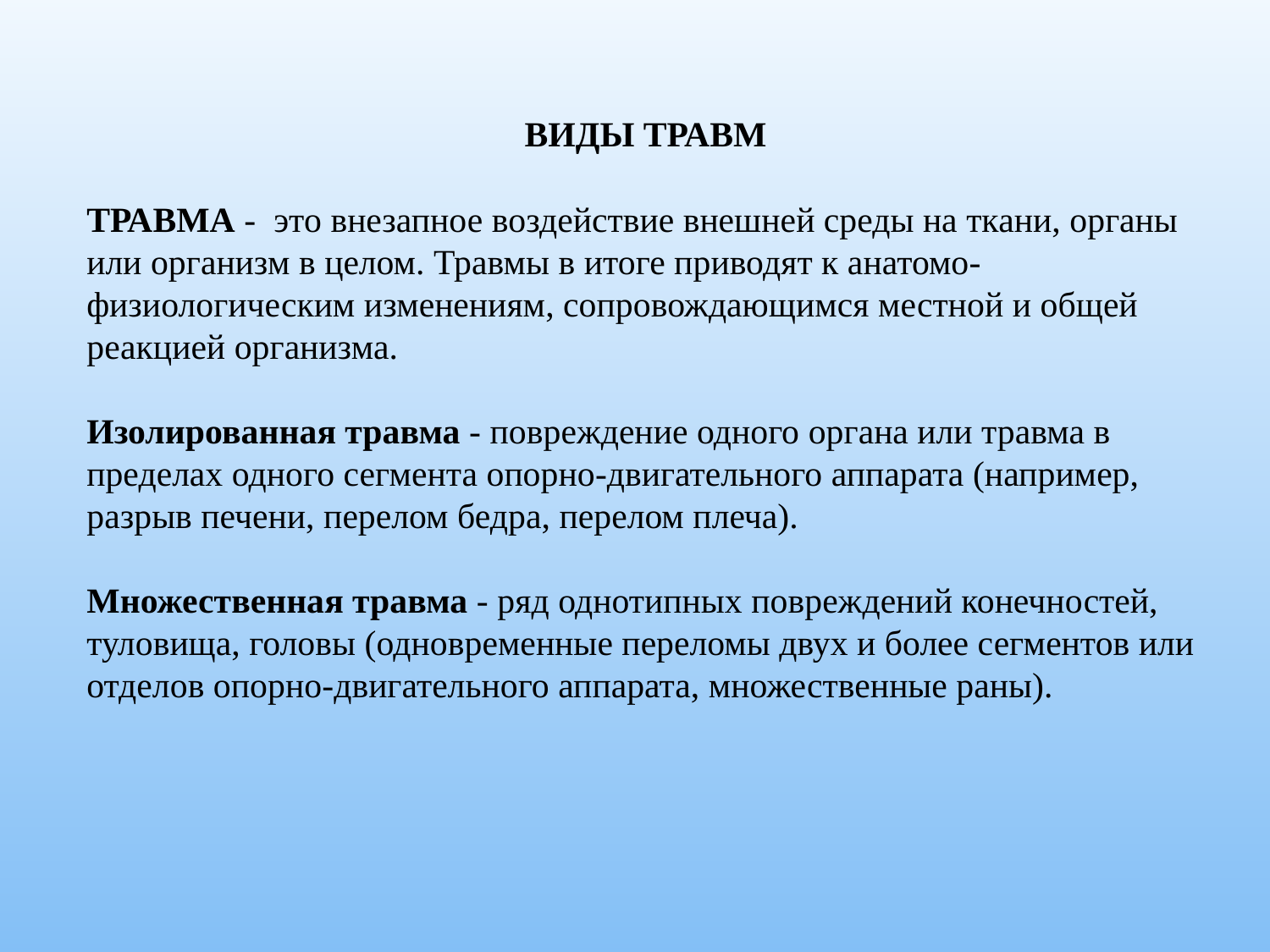

ВИДЫ ТРАВМ

ТРАВМА -  это внезапное воздействие внешней среды на ткани, органы или организм в целом. Травмы в итоге приводят к анатомо-физиологическим изменениям, сопровождающимся местной и общей реакцией организма.

Изолированная травма - повреждение одного органа или травма в пределах одного сегмента опорно-двигательного аппарата (например, разрыв печени, перелом бедра, перелом плеча).

Множественная травма - ряд однотипных повреждений конечностей, туловища, головы (одновременные переломы двух и более сегментов или
отделов опорно-двигательного аппарата, множественные раны).